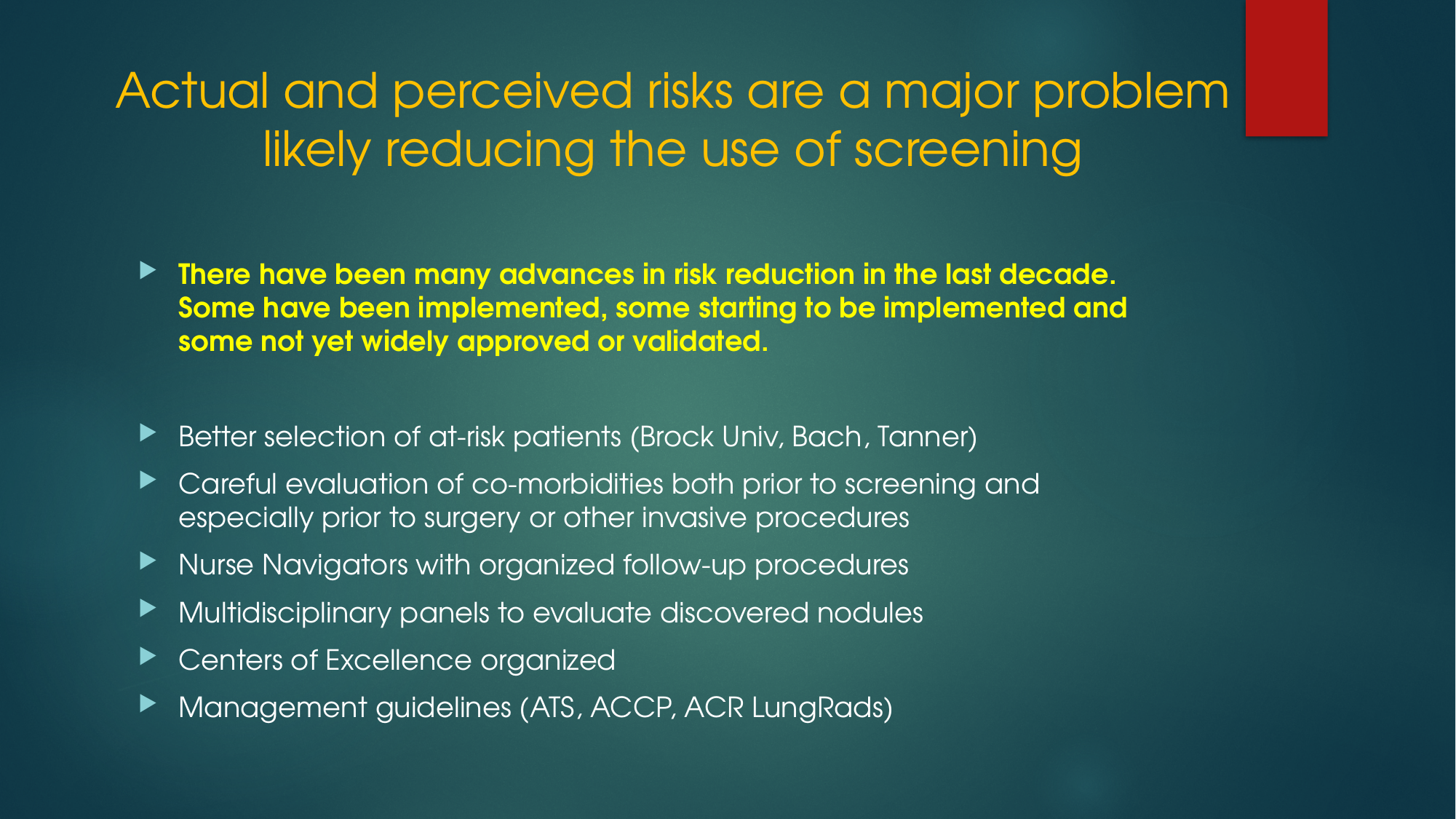

# Actual and perceived risks are a major problem likely reducing the use of screening

There have been many advances in risk reduction in the last decade.  Some have been implemented, some starting to be implemented and some not yet widely approved or validated.

Better selection of at-risk patients (Brock Univ, Bach, Tanner)
Careful evaluation of co-morbidities both prior to screening and especially prior to surgery or other invasive procedures
Nurse Navigators with organized follow-up procedures
Multidisciplinary panels to evaluate discovered nodules
Centers of Excellence organized
Management guidelines (ATS, ACCP, ACR LungRads)